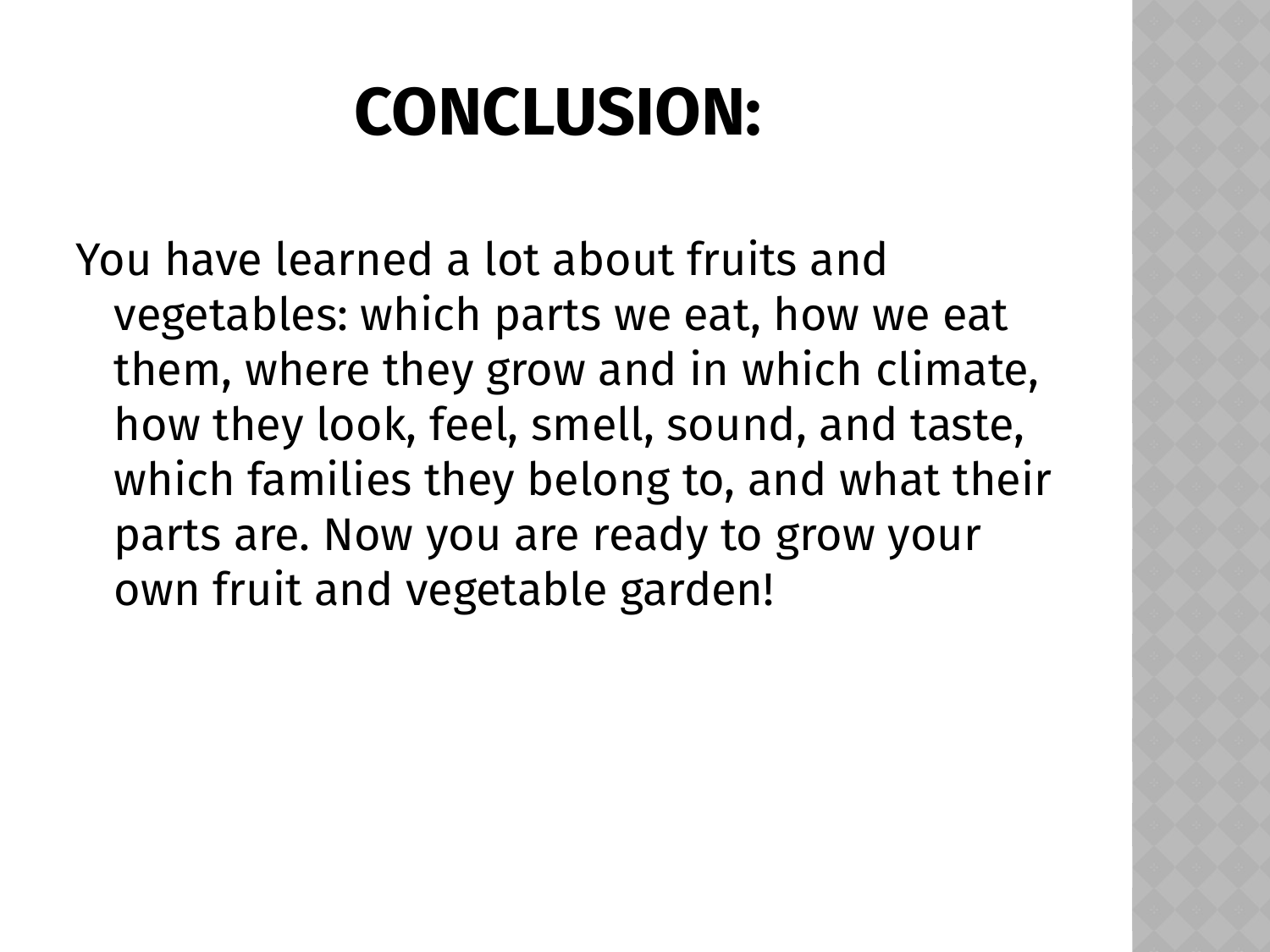

# Conclusion:
You have learned a lot about fruits and vegetables: which parts we eat, how we eat them, where they grow and in which climate, how they look, feel, smell, sound, and taste, which families they belong to, and what their parts are. Now you are ready to grow your own fruit and vegetable garden!